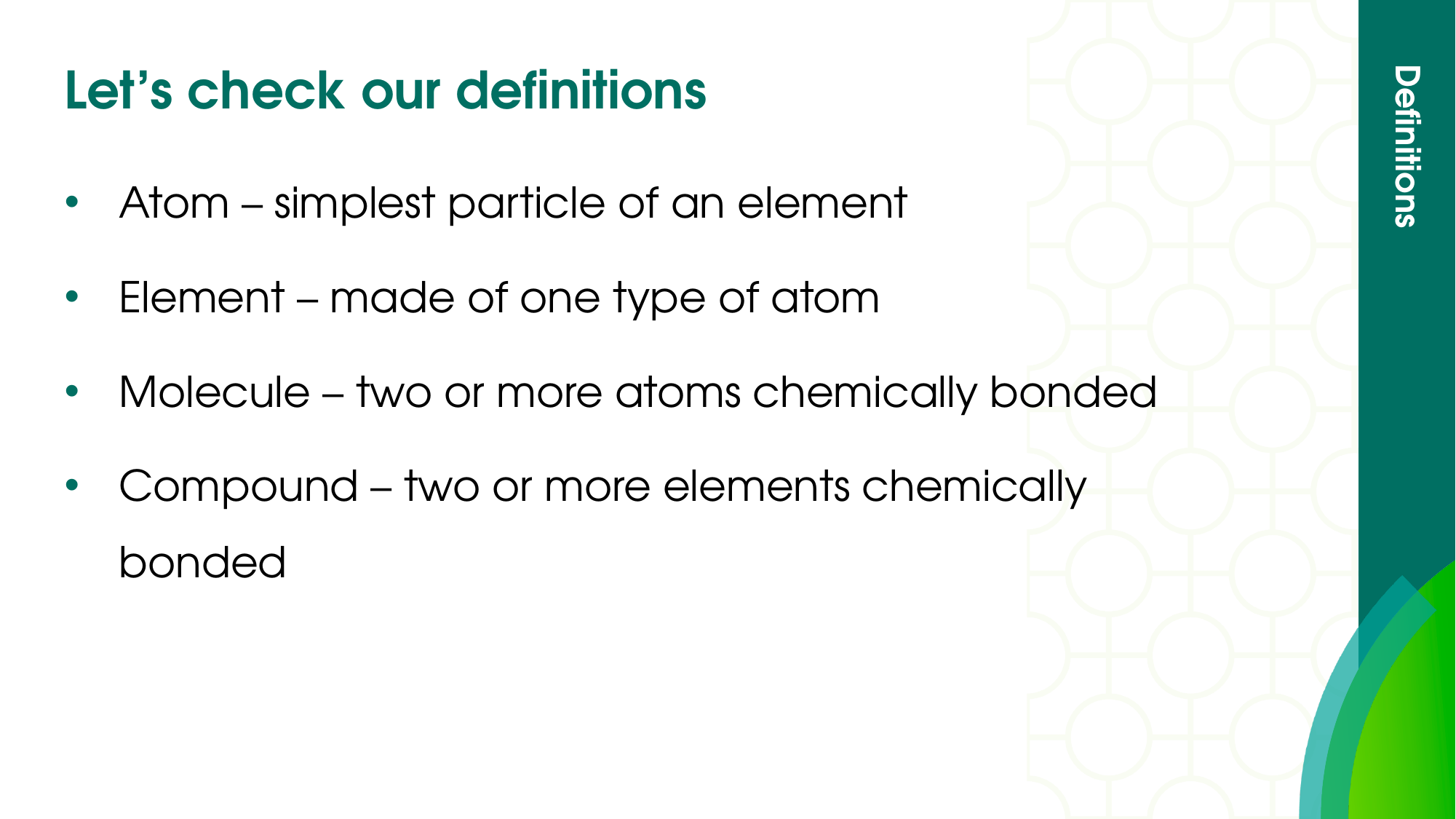

# Let’s check our definitions
Atom – simplest particle of an element
Element – made of one type of atom
Molecule – two or more atoms chemically bonded
Compound – two or more elements chemically bonded
Definitions